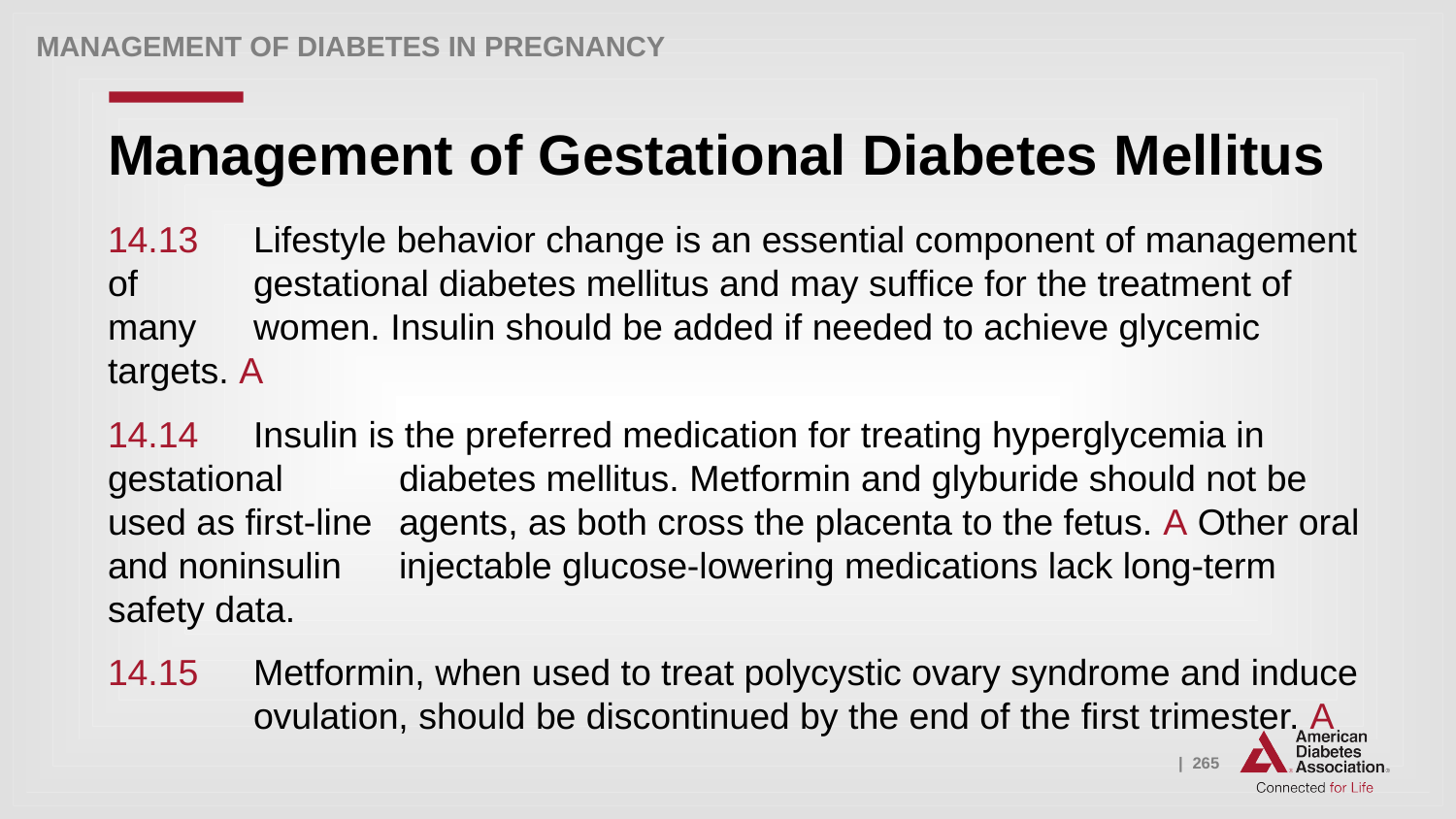

Management of Diabetes in Pregnancy
# Management of Gestational Diabetes Mellitus
14.13 	Lifestyle behavior change is an essential component of management of 	gestational diabetes mellitus and may suffice for the treatment of many 	women. Insulin should be added if needed to achieve glycemic targets. A
14.14 	Insulin is the preferred medication for treating hyperglycemia in gestational 	diabetes mellitus. Metformin and glyburide should not be used as first-line 	agents, as both cross the placenta to the fetus. A Other oral and noninsulin 	injectable glucose-lowering medications lack long-term safety data.
14.15 	Metformin, when used to treat polycystic ovary syndrome and induce 	ovulation, should be discontinued by the end of the first trimester. A